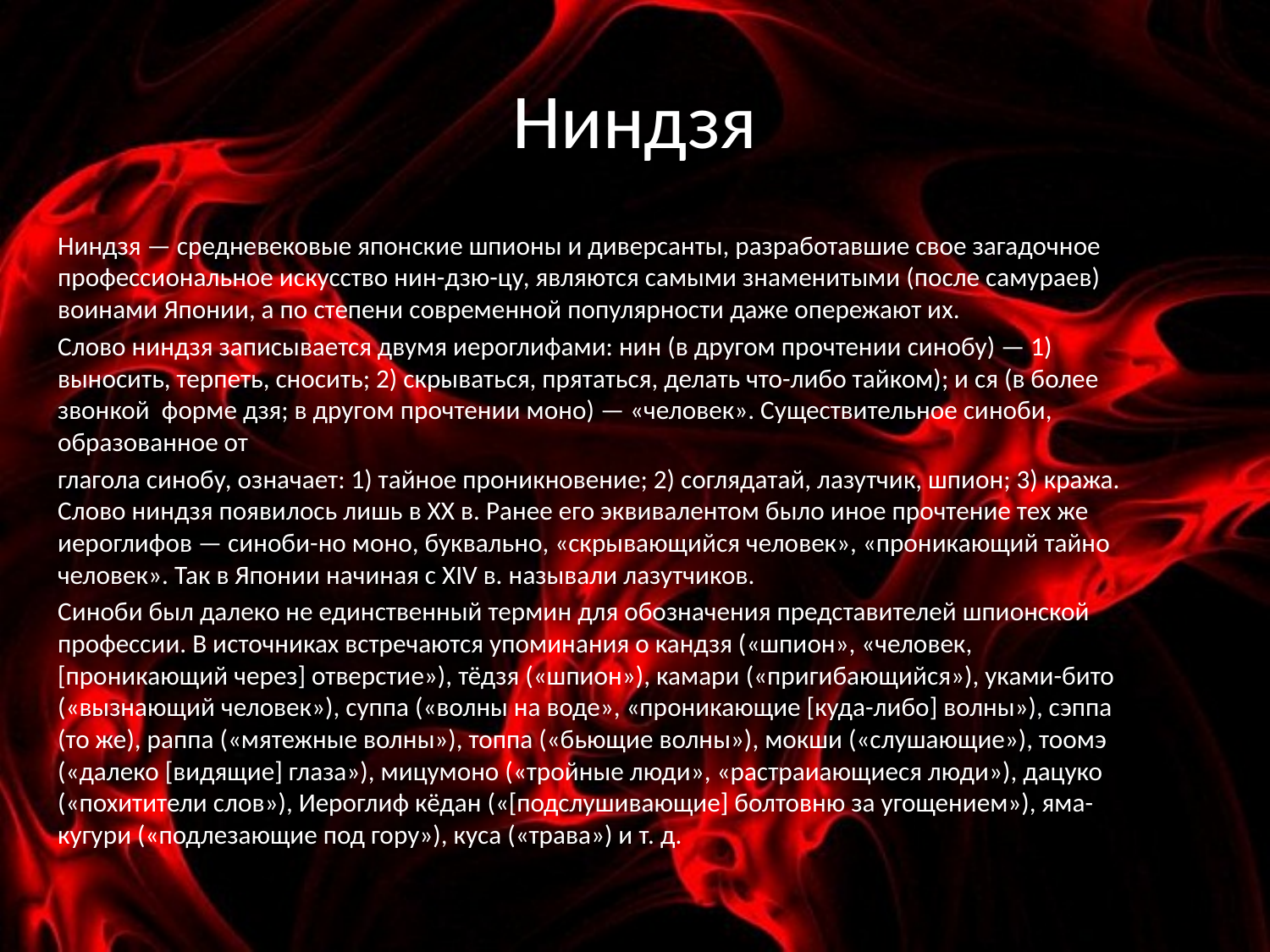

# Ниндзя
Ниндзя — средневековые японские шпионы и диверсанты, разработавшие свое загадочное профессиональное искусство нин-дзю-цу, являются самыми знаменитыми (после самураев) воинами Японии, а по степени современной популярности даже опережают их.
Слово ниндзя записывается двумя иероглифами: нин (в другом прочтении синобу) — 1) выносить, терпеть, сносить; 2) скрываться, прятаться, делать что-либо тайком); и ся (в более звонкой  форме дзя; в другом прочтении моно) — «человек». Существительное синоби, образованное от
глагола синобу, означает: 1) тайное проникновение; 2) соглядатай, лазутчик, шпион; 3) кража. Слово ниндзя появилось лишь в XX в. Ранее его эквивалентом было иное прочтение тех же иероглифов — синоби-но моно, буквально, «скрывающийся человек», «проникающий тайно человек». Так в Японии начиная с XIV в. называли лазутчиков.
Синоби был далеко не единственный термин для обозначения представителей шпионской профессии. В источниках встречаются упоминания о кандзя («шпион», «человек, [проникающий через] отверстие»), тёдзя («шпион»), камари («пригибающийся»), уками-бито («вызнающий человек»), суппа («волны на воде», «проникающие [куда-либо] волны»), сэппа (то же), раппа («мятежные волны»), топпа («бьющие волны»), мокши («слушающие»), тоомэ («далеко [видящие] глаза»), мицумоно («тройные люди», «растраиающиеся люди»), дацуко («похитители слов»), Иероглиф кёдан («[подслушивающие] болтовню за угощением»), яма-кугури («подлезающие под гору»), куса («трава») и т. д.